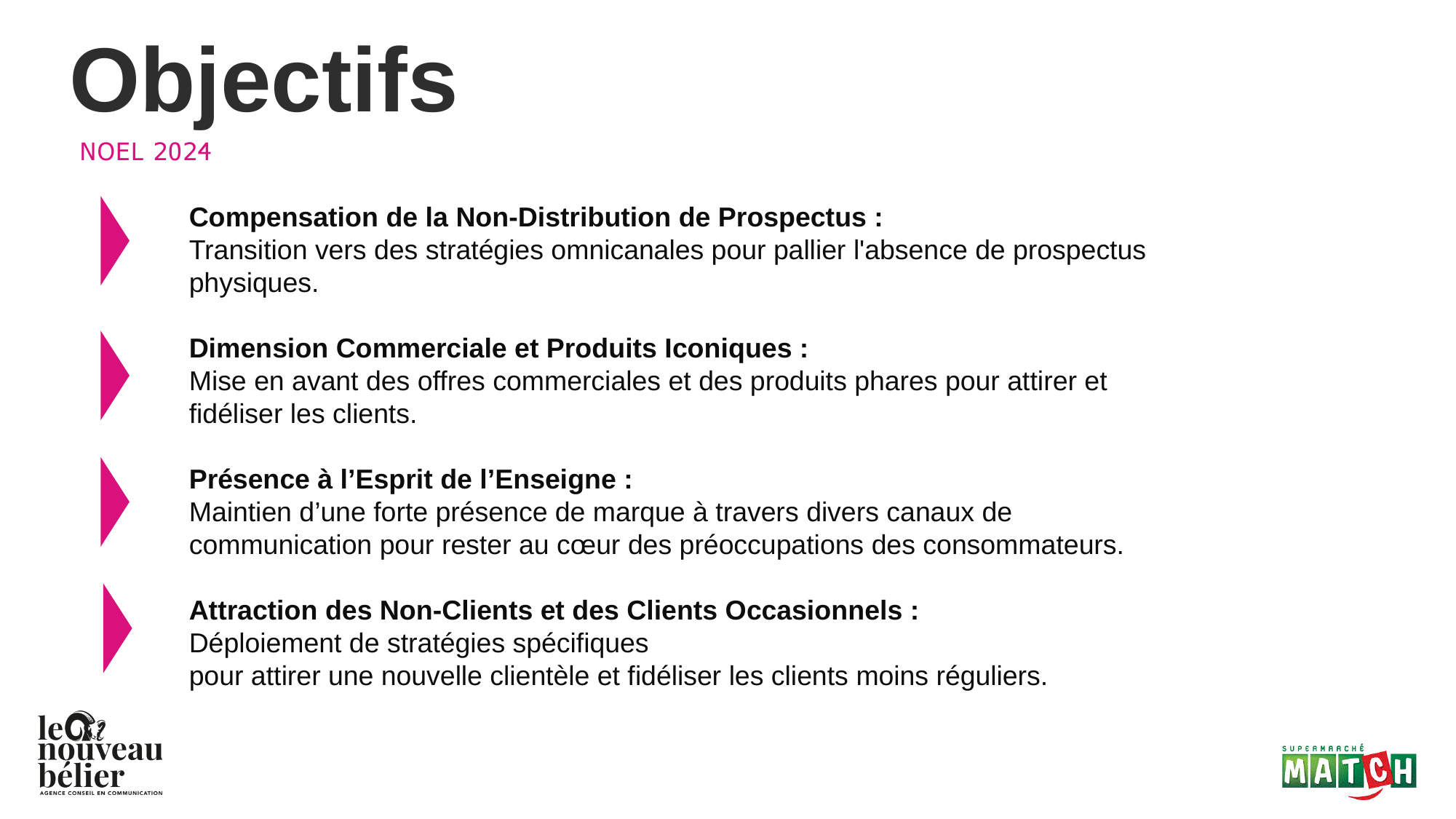

Objectifs

NOEL 2024
# Compensation de la Non-Distribution de Prospectus : Transition vers des stratégies omnicanales pour pallier l'absence de prospectus physiques. Dimension Commerciale et Produits Iconiques : Mise en avant des offres commerciales et des produits phares pour attirer et fidéliser les clients. Présence à l’Esprit de l’Enseigne : Maintien d’une forte présence de marque à travers divers canaux de communication pour rester au cœur des préoccupations des consommateurs. Attraction des Non-Clients et des Clients Occasionnels : Déploiement de stratégies spécifiques pour attirer une nouvelle clientèle et fidéliser les clients moins réguliers.